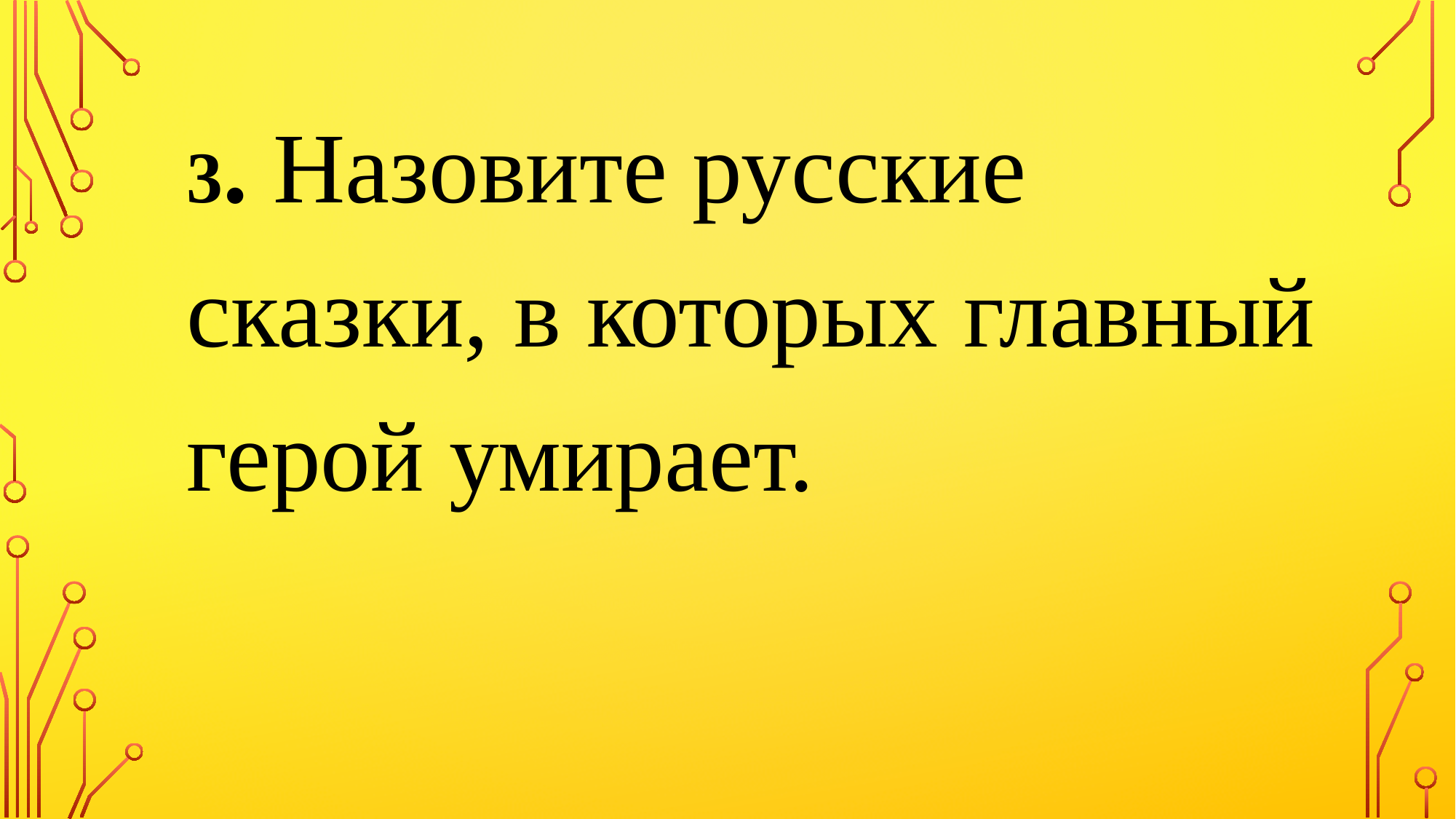

3. Назовите русские сказки, в которых главный герой умирает.